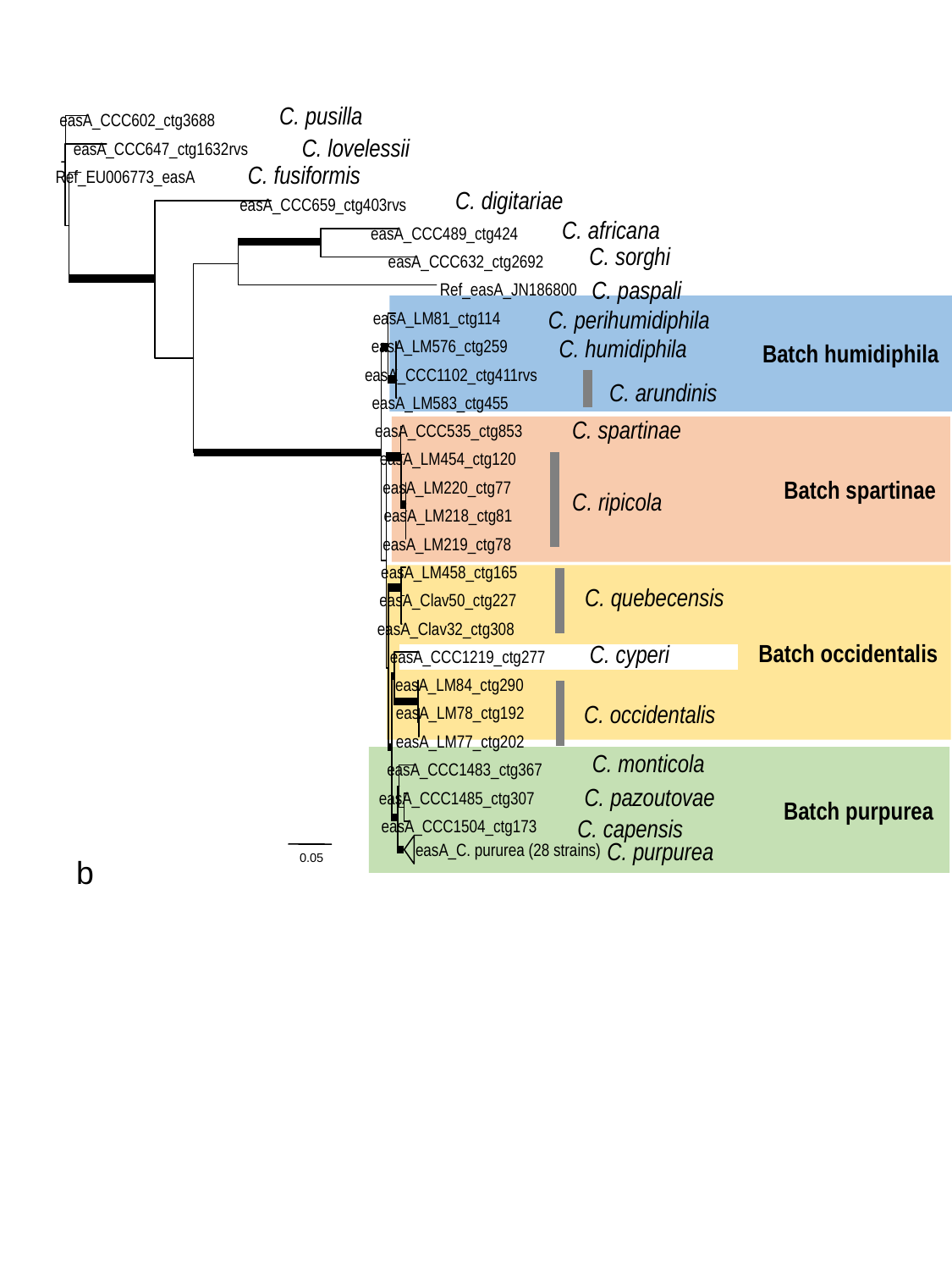

C. pusilla
easA_CCC602_ctg3688

C. lovelessii
easA_CCC647_ctg1632rvs

C. fusiformis

Ref_EU006773_easA

C. digitariae
easA_CCC659_ctg403rvs

C. africana
easA_CCC489_ctg424

C. sorghi

easA_CCC632_ctg2692

C. paspali

Ref_easA_JN186800

Batch humidiphila
C. perihumidiphila
easA_LM81_ctg114

C. humidiphila
easA_LM576_ctg259

easA_CCC1102_ctg411rvs

C. arundinis
easA_LM583_ctg455
C. spartinae

Batch spartinae
easA_CCC535_ctg853

easA_LM454_ctg120

easA_LM220_ctg77

C. ripicola

easA_LM218_ctg81

easA_LM219_ctg78

easA_LM458_ctg165

Batch occidentalis

C. quebecensis

easA_Clav50_ctg227

easA_Clav32_ctg308
C. cyperi

easA_CCC1219_ctg277

easA_LM84_ctg290

C. occidentalis

easA_LM78_ctg192

easA_LM77_ctg202

Batch purpurea

C. monticola
easA_CCC1483_ctg367

C. pazoutovae

easA_CCC1485_ctg307

C. capensis

easA_CCC1504_ctg173

C. purpurea
easA_C. pururea (28 strains)

b
0.05